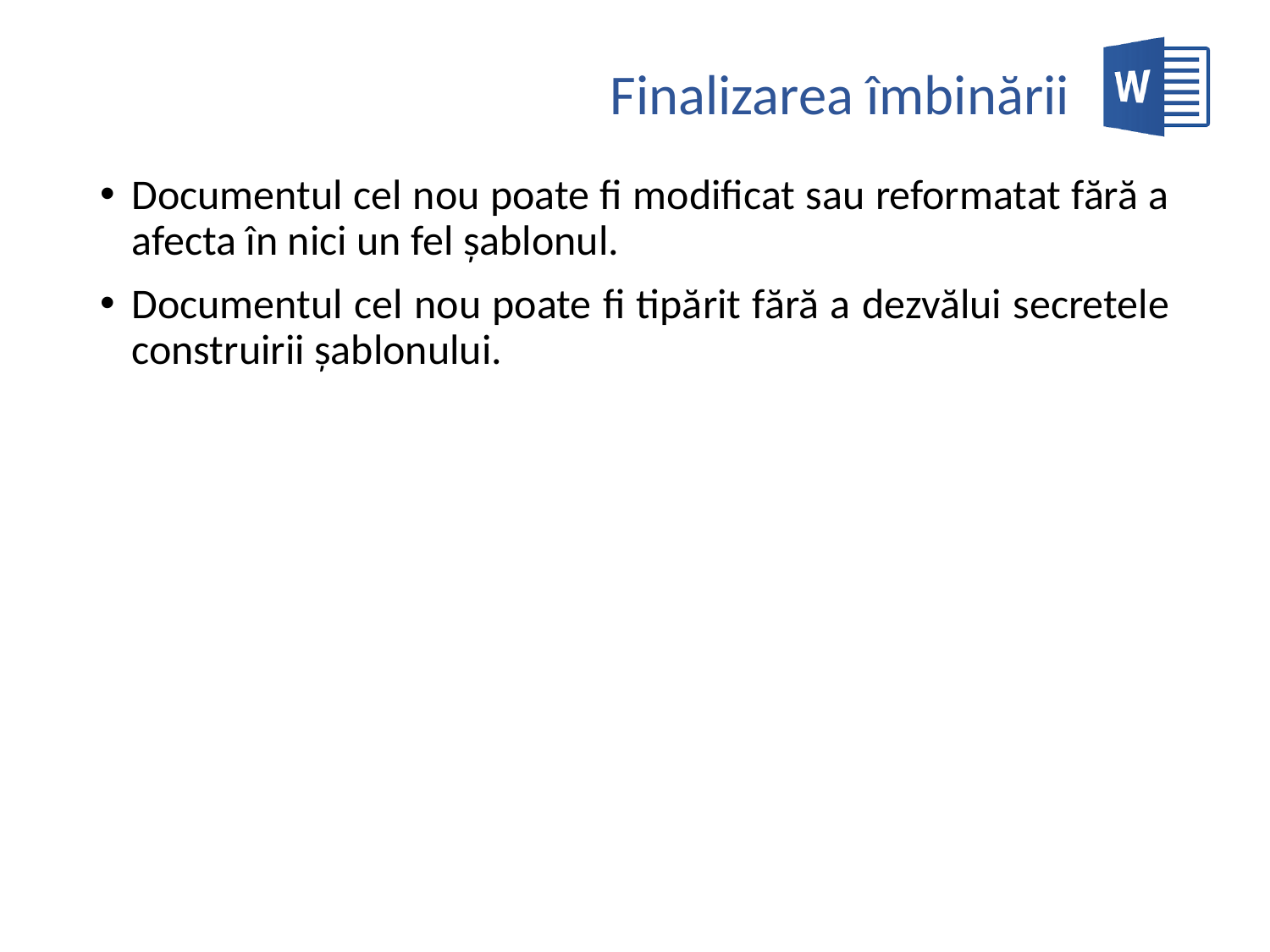

# Finalizarea îmbinării
Documentul cel nou poate fi modificat sau reformatat fără a afecta în nici un fel şablonul.
Documentul cel nou poate fi tipărit fără a dezvălui secretele construirii şablonului.